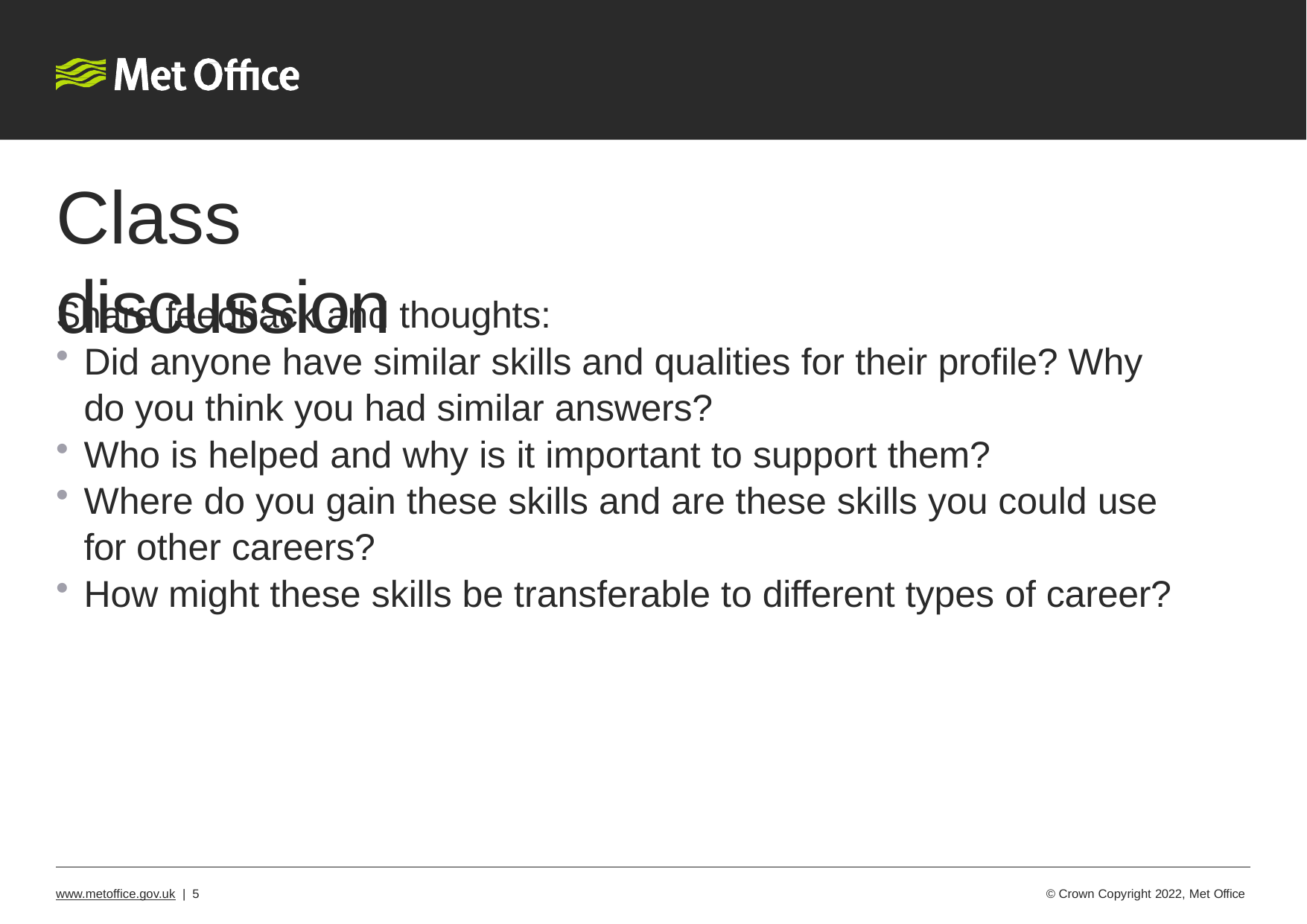

# Class discussion
Share feedback and thoughts:
Did anyone have similar skills and qualities for their profile? Why do you think you had similar answers?
Who is helped and why is it important to support them?
Where do you gain these skills and are these skills you could use for other careers?
How might these skills be transferable to different types of career?

www.metoffice.gov.uk | 5
© Crown Copyright 2022, Met Office